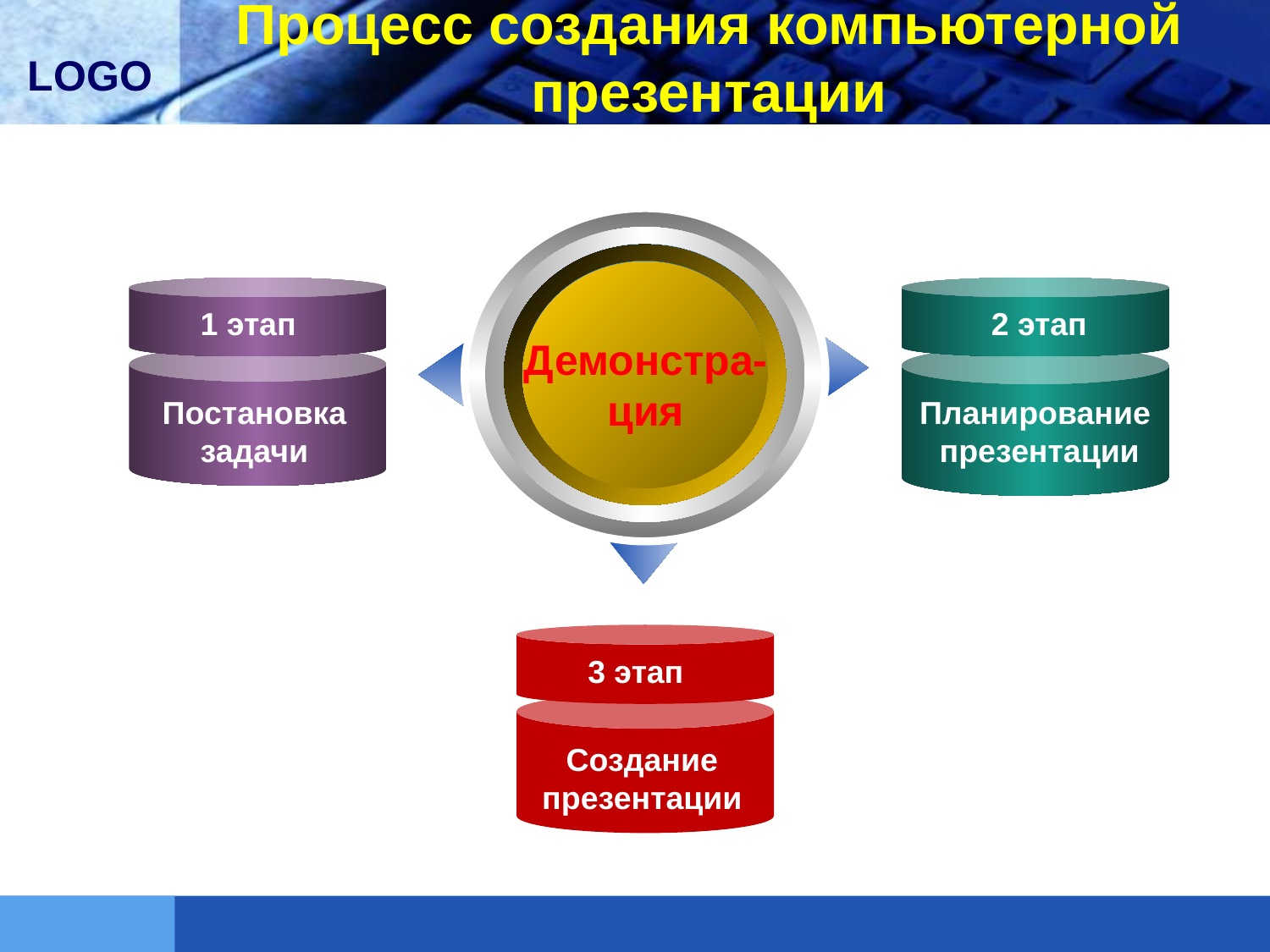

# Процесс создания компьютерной презентации

1 этап
2 этап
Демонстра-
ция

Постановка
задачи
Планирование
презентации

Text
3 этап

Создание
презентации